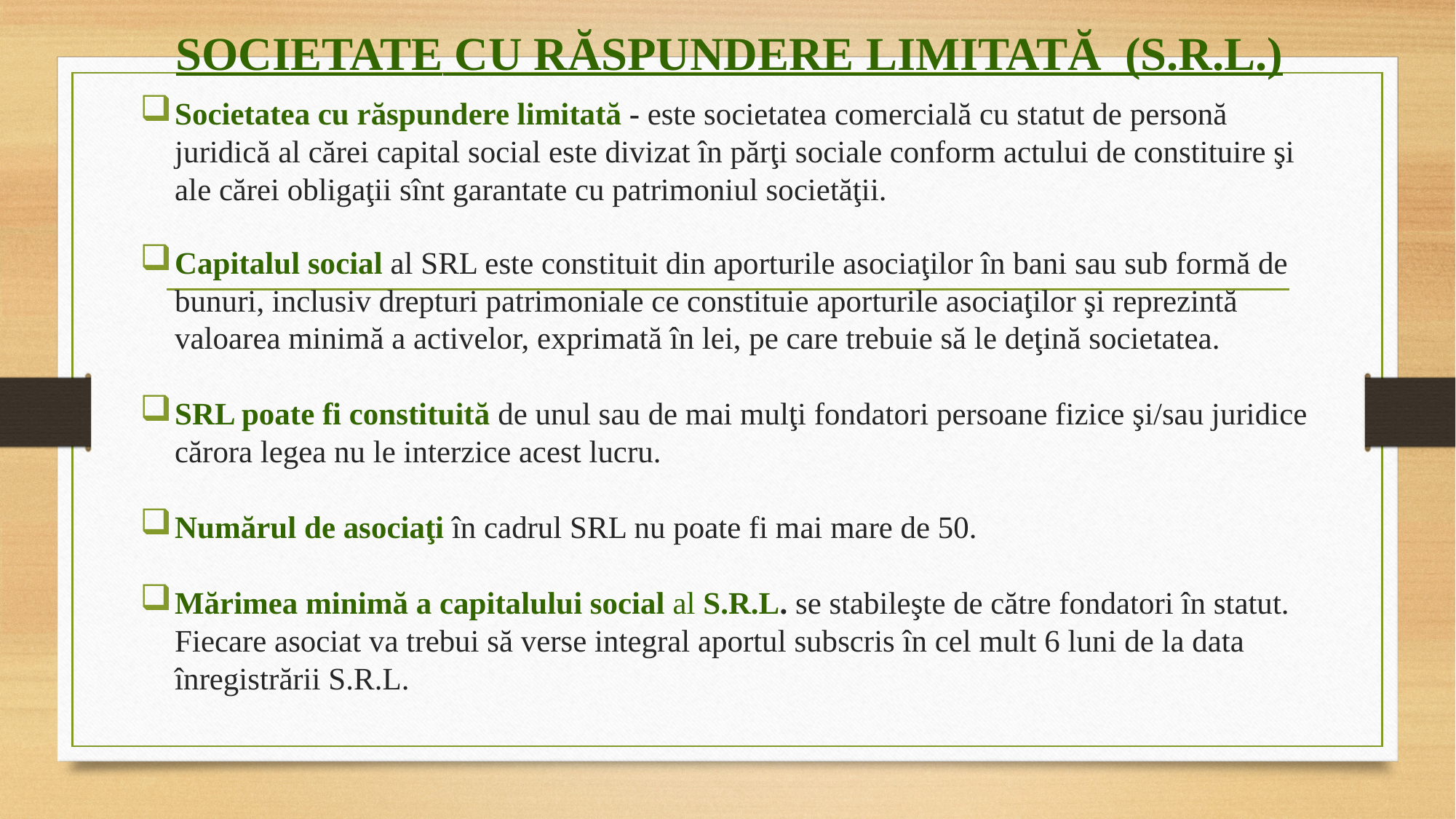

SOCIETATE CU RĂSPUNDERE LIMITATĂ  (S.R.L.)
Societatea cu răspundere limitată - este societatea comercială cu statut de personă juridică al cărei capital social este divizat în părţi sociale conform actului de constituire şi ale cărei obligaţii sînt garantate cu patrimoniul societăţii.

Capitalul social al SRL este constituit din aporturile asociaţilor în bani sau sub formă de bunuri, inclusiv drepturi patrimoniale ce constituie aporturile asociaţilor şi reprezintă valoarea minimă a activelor, exprimată în lei, pe care trebuie să le deţină societatea.

SRL poate fi constituită de unul sau de mai mulţi fondatori persoane fizice şi/sau juridice cărora legea nu le interzice acest lucru.

Numărul de asociaţi în cadrul SRL nu poate fi mai mare de 50.

Mărimea minimă a capitalului social al S.R.L. se stabileşte de către fondatori în statut. Fiecare asociat va trebui să verse integral aportul subscris în cel mult 6 luni de la data înregistrării S.R.L.